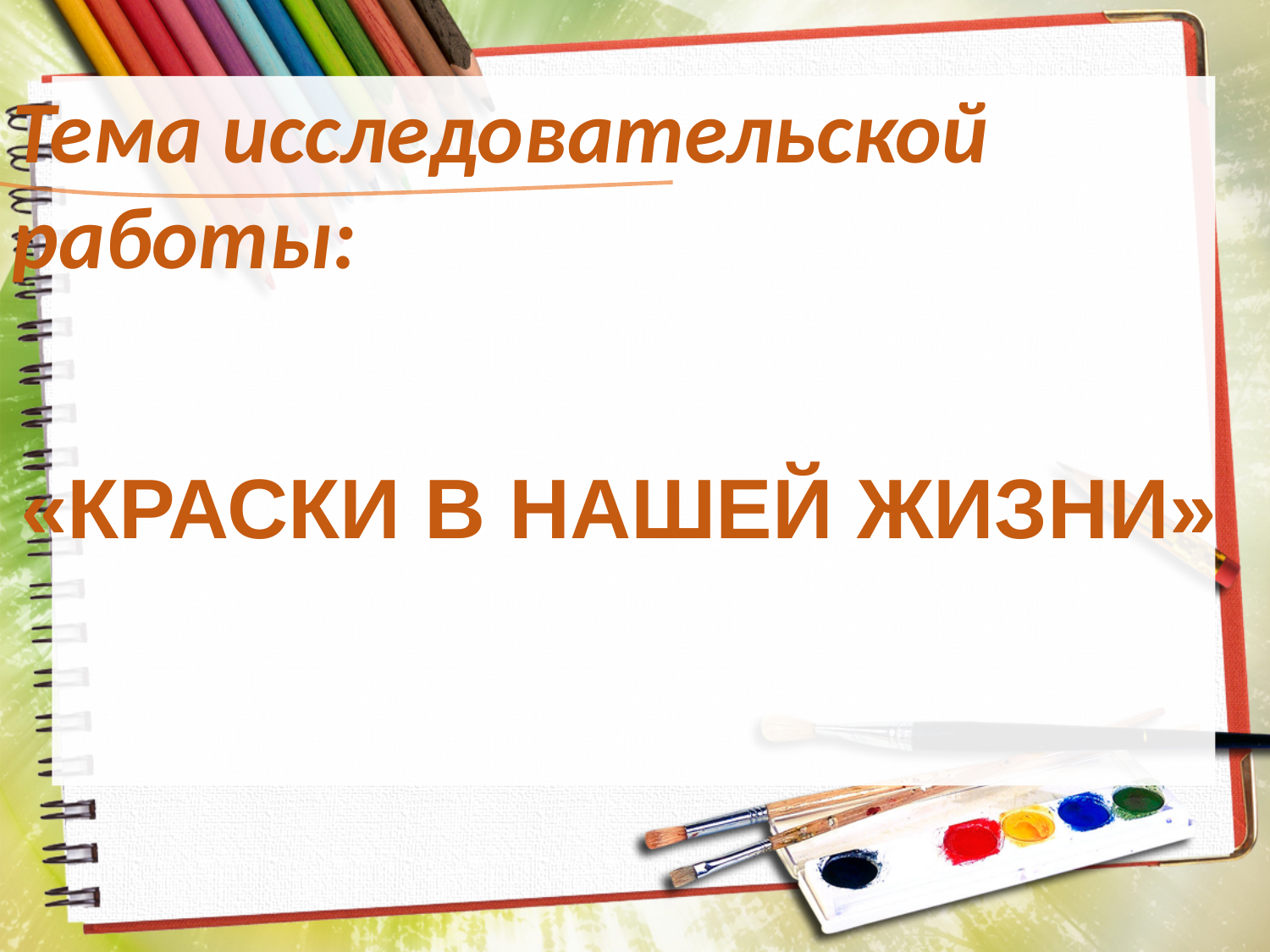

Тема исследовательской работы:

«КРАСКИ В НАШЕЙ ЖИЗНИ»